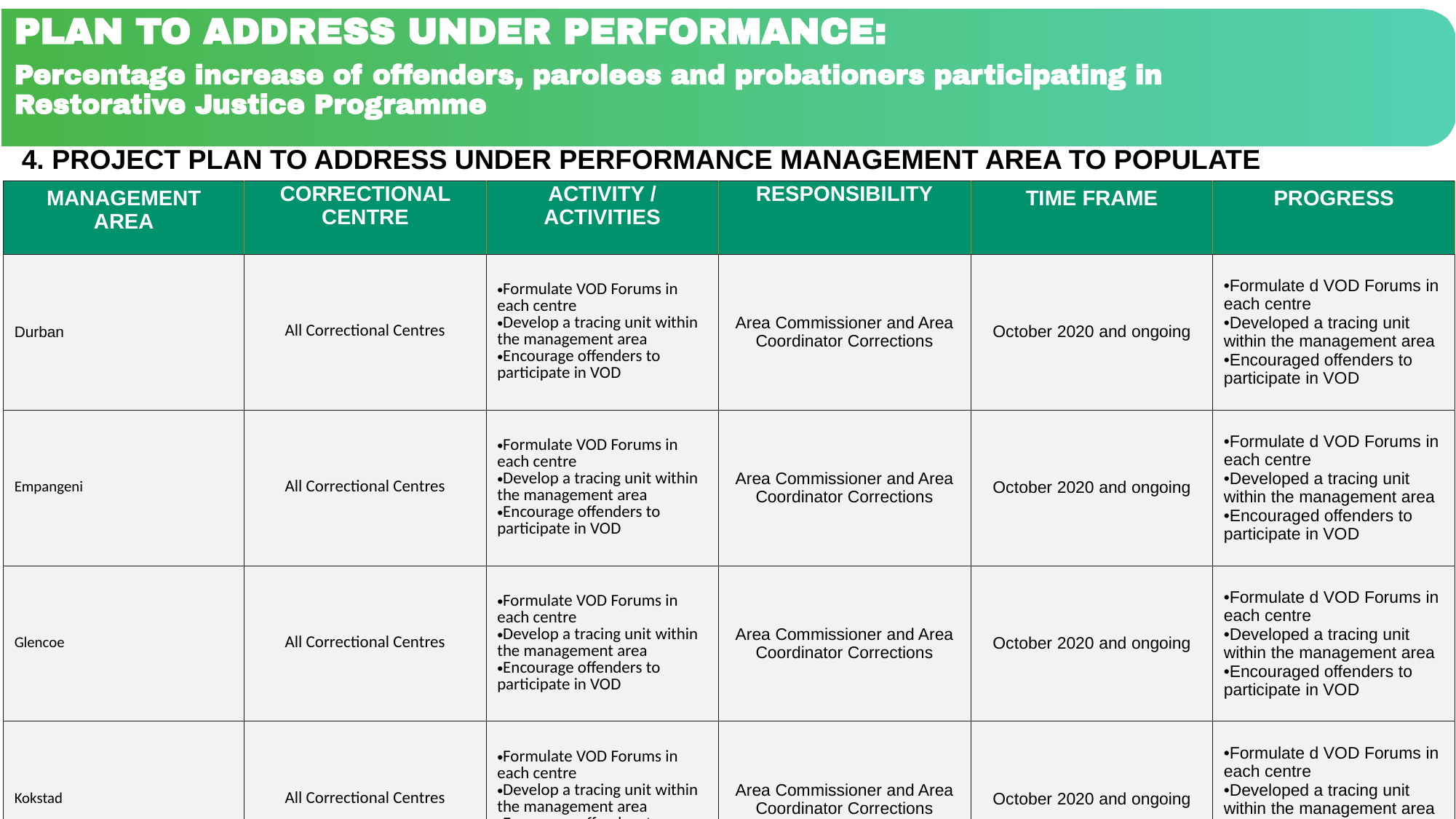

PLAN TO ADDRESS UNDER PERFORMANCE:
Percentage increase of offenders, parolees and probationers participating in Restorative Justice Programme
     4. PROJECT PLAN TO ADDRESS UNDER PERFORMANCE MANAGEMENT AREA TO POPULATE
| MANAGEMENT AREA | CORRECTIONAL CENTRE | ACTIVITY / ACTIVITIES | RESPONSIBILITY | TIME FRAME | PROGRESS |
| --- | --- | --- | --- | --- | --- |
| Durban | All Correctional Centres | Formulate VOD Forums in each centre Develop a tracing unit within the management area Encourage offenders to participate in VOD | Area Commissioner and Area Coordinator Corrections | October 2020 and ongoing | Formulate d VOD Forums in each centre Developed a tracing unit within the management area Encouraged offenders to participate in VOD |
| Empangeni | All Correctional Centres | Formulate VOD Forums in each centre Develop a tracing unit within the management area Encourage offenders to participate in VOD | Area Commissioner and Area Coordinator Corrections | October 2020 and ongoing | Formulate d VOD Forums in each centre Developed a tracing unit within the management area Encouraged offenders to participate in VOD |
| Glencoe | All Correctional Centres | Formulate VOD Forums in each centre Develop a tracing unit within the management area Encourage offenders to participate in VOD | Area Commissioner and Area Coordinator Corrections | October 2020 and ongoing | Formulate d VOD Forums in each centre Developed a tracing unit within the management area Encouraged offenders to participate in VOD |
| Kokstad | All Correctional Centres | Formulate VOD Forums in each centre Develop a tracing unit within the management area Encourage offenders to participate in VOD | Area Commissioner and Area Coordinator Corrections | October 2020 and ongoing | Formulate d VOD Forums in each centre Developed a tracing unit within the management area Encouraged offenders to participate in VOD |